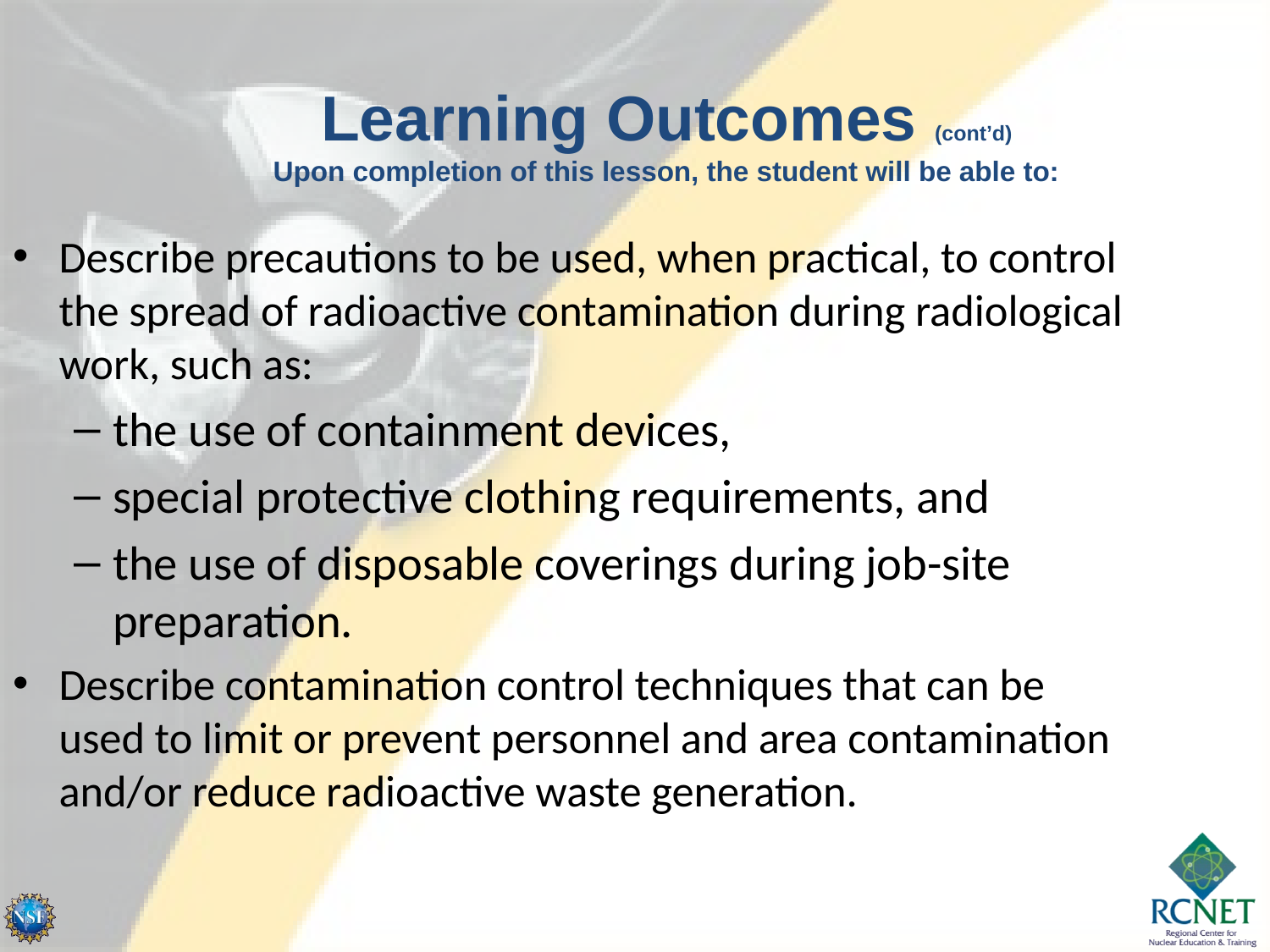

Learning Outcomes (cont’d)
Upon completion of this lesson, the student will be able to:
Describe precautions to be used, when practical, to control the spread of radioactive contamination during radiological work, such as:
the use of containment devices,
special protective clothing requirements, and
the use of disposable coverings during job-site preparation.
Describe contamination control techniques that can be used to limit or prevent personnel and area contamination and/or reduce radioactive waste generation.